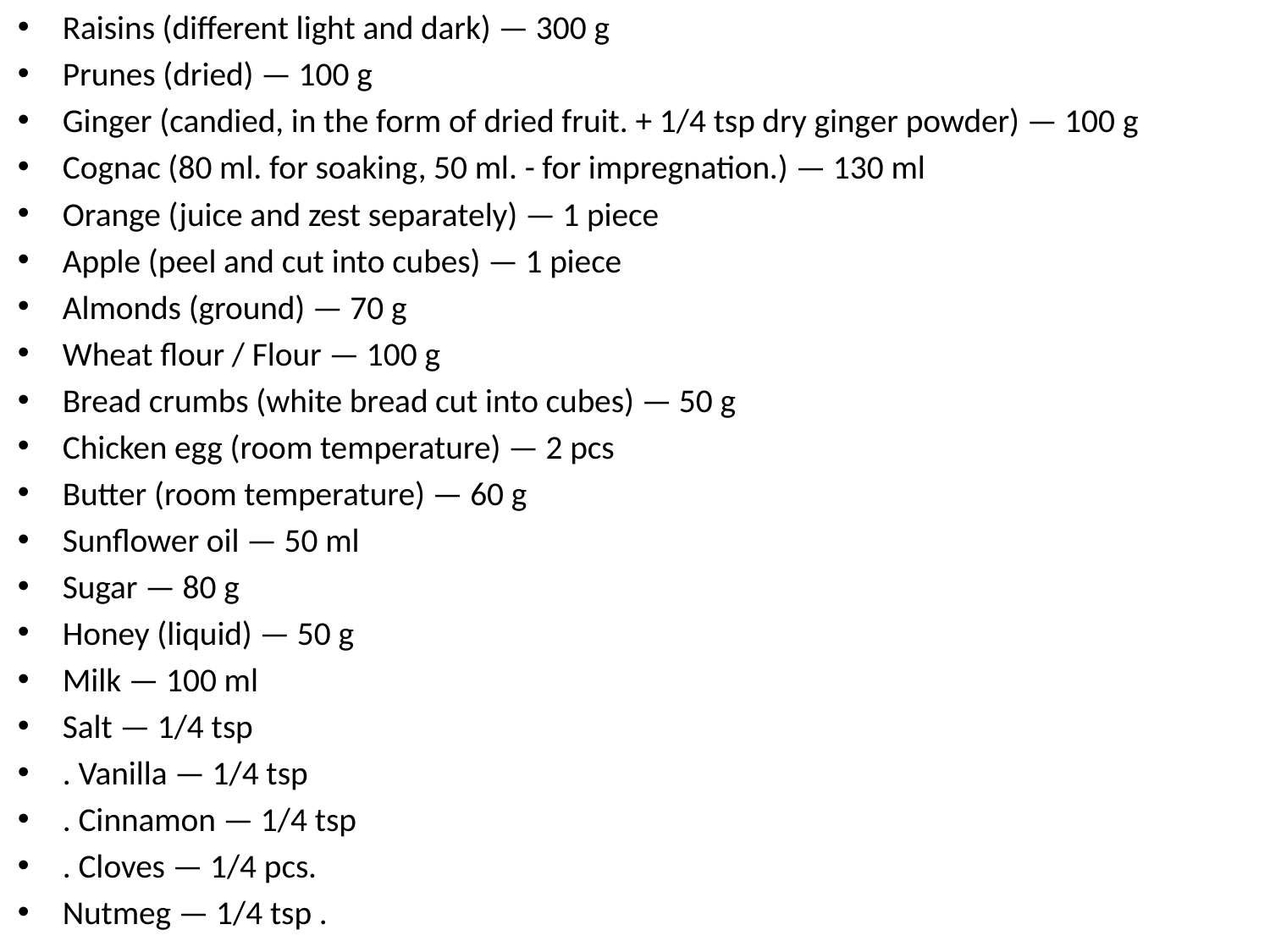

Raisins (different light and dark) — 300 g
Prunes (dried) — 100 g
Ginger (candied, in the form of dried fruit. + 1/4 tsp dry ginger powder) — 100 g
Cognac (80 ml. for soaking, 50 ml. - for impregnation.) — 130 ml
Orange (juice and zest separately) — 1 piece
Apple (peel and cut into cubes) — 1 piece
Almonds (ground) — 70 g
Wheat flour / Flour — 100 g
Bread crumbs (white bread cut into cubes) — 50 g
Chicken egg (room temperature) — 2 pcs
Butter (room temperature) — 60 g
Sunflower oil — 50 ml
Sugar — 80 g
Honey (liquid) — 50 g
Milk — 100 ml
Salt — 1/4 tsp
. Vanilla — 1/4 tsp
. Cinnamon — 1/4 tsp
. Cloves — 1/4 pcs.
Nutmeg — 1/4 tsp .
#